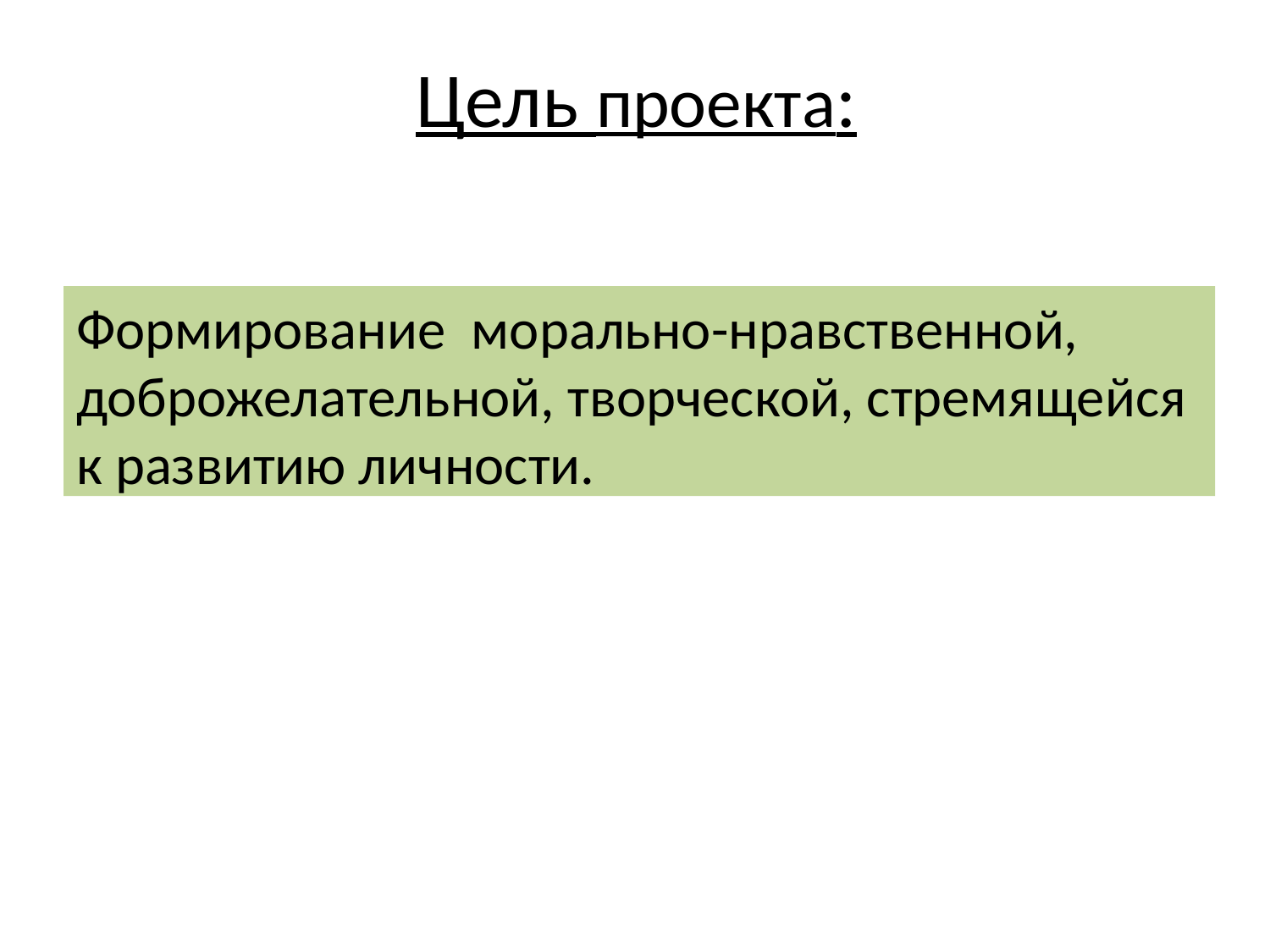

# Цель проекта:
Формирование  морально-нравственной, доброжелательной, творческой, стремящейся к развитию личности.